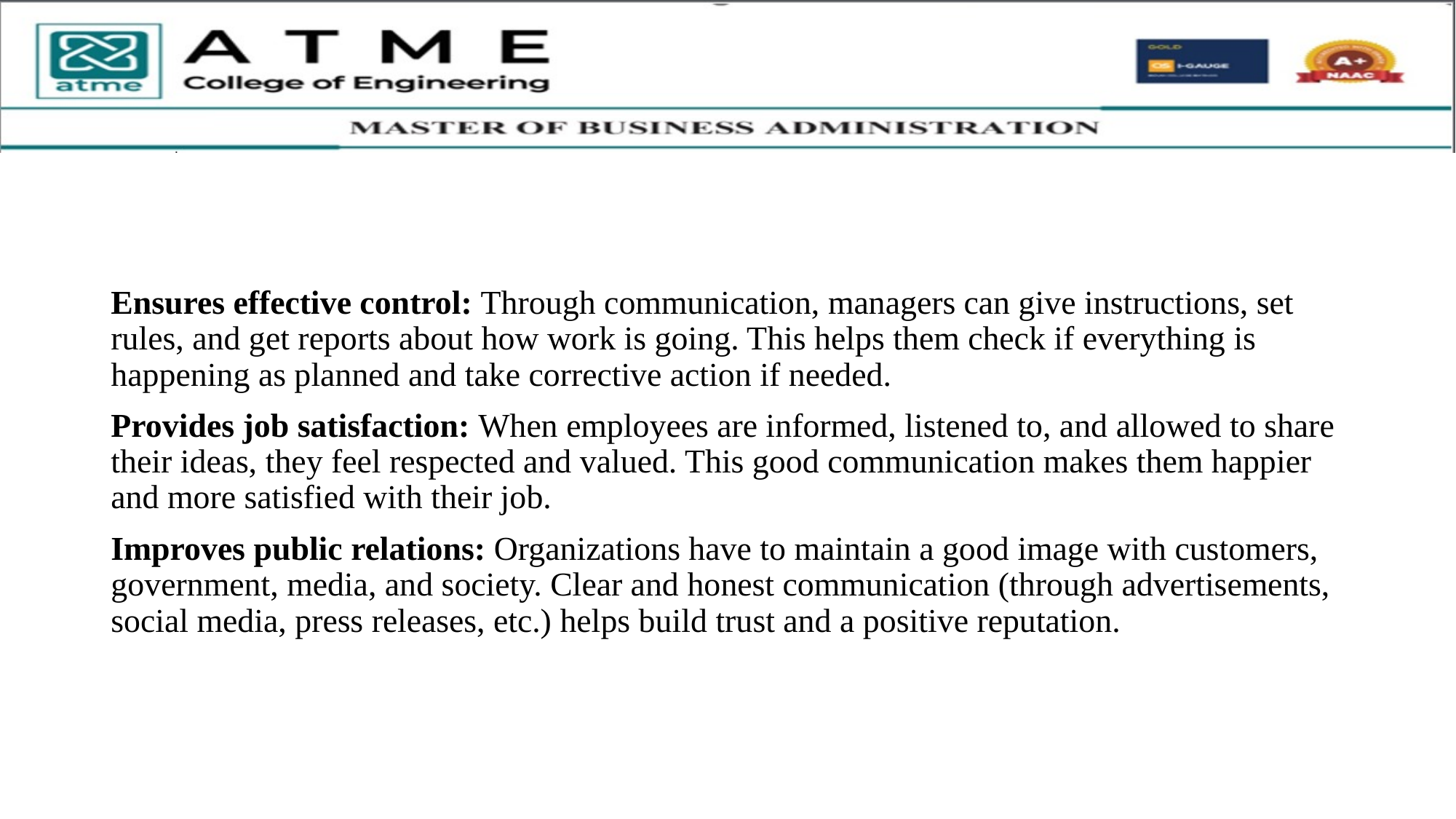

Ensures effective control: Through communication, managers can give instructions, set rules, and get reports about how work is going. This helps them check if everything is happening as planned and take corrective action if needed.
Provides job satisfaction: When employees are informed, listened to, and allowed to share their ideas, they feel respected and valued. This good communication makes them happier and more satisfied with their job.
Improves public relations: Organizations have to maintain a good image with customers, government, media, and society. Clear and honest communication (through advertisements, social media, press releases, etc.) helps build trust and a positive reputation.